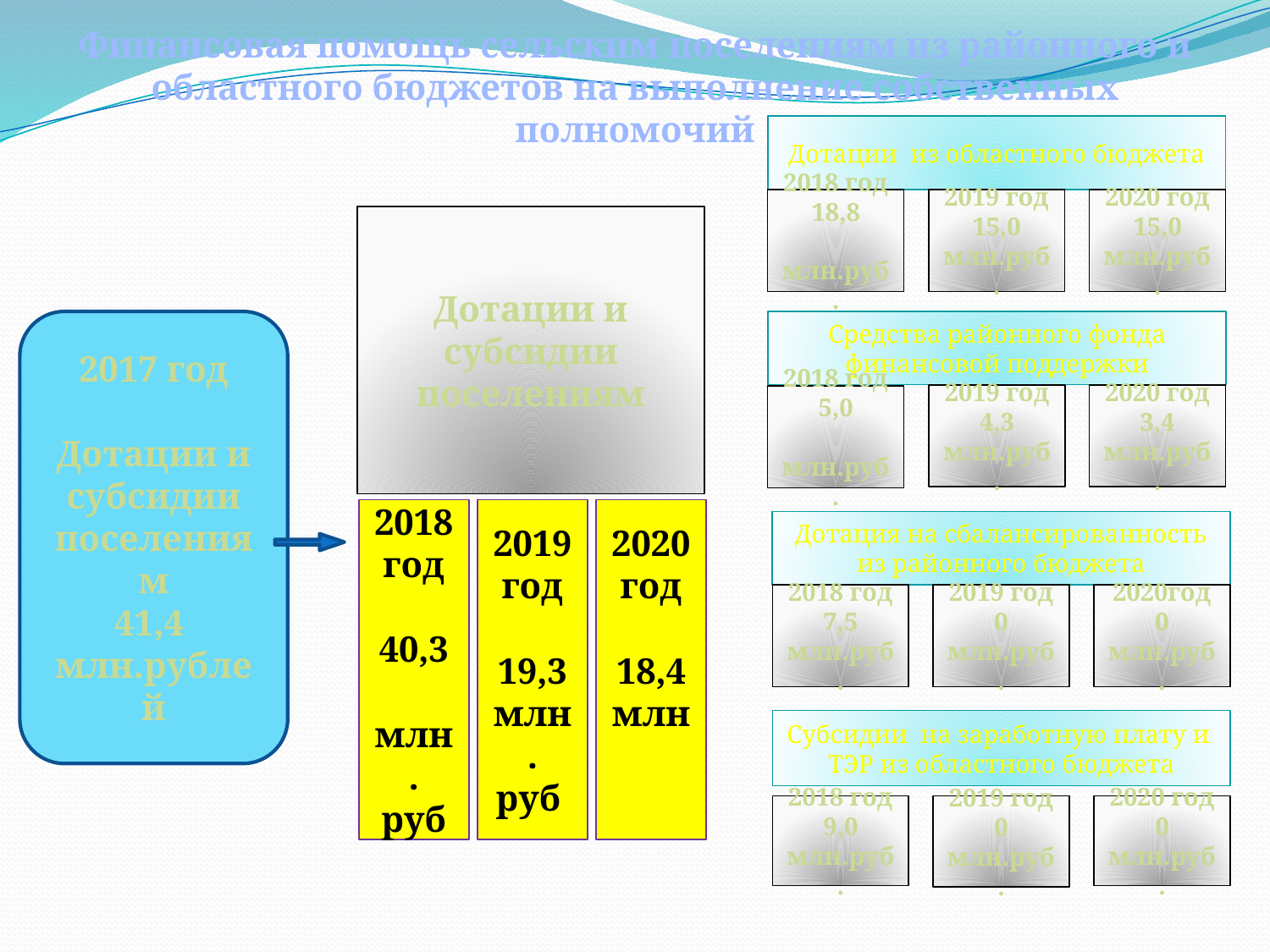

Финансовая помощь сельским поселениям из районного и областного бюджетов на выполнение собственных полномочий
Дотации  из областного бюджета
2018 год
18,8
 млн.руб.
2019 год
15,0 млн.руб.
2020 год
15,0 млн.руб.
Средства районного фонда финансовой поддержки
2019 год
4,3 млн.руб.
2020 год
3,4 млн.руб.
2018 год
5,0
 млн.руб.
Дотация на сбалансированность из районного бюджета
2018 год
7,5 млн.руб.
2019 год
0 млн.руб.
2020год
0 млн.руб.
Субсидии  на заработную плату и  ТЭР из областного бюджета
2018 год
9,0 млн.руб.
2019 год
0 млн.руб.
2020 год
0 млн.руб.
Дотации и субсидии
поселениям
2020 год

18,4 млн.
руб.
2018 год

40,3
 млн.
руб
2019 год

19,3 млн.
руб.
2017 год

Дотации и субсидии поселениям
41,4
млн.рублей